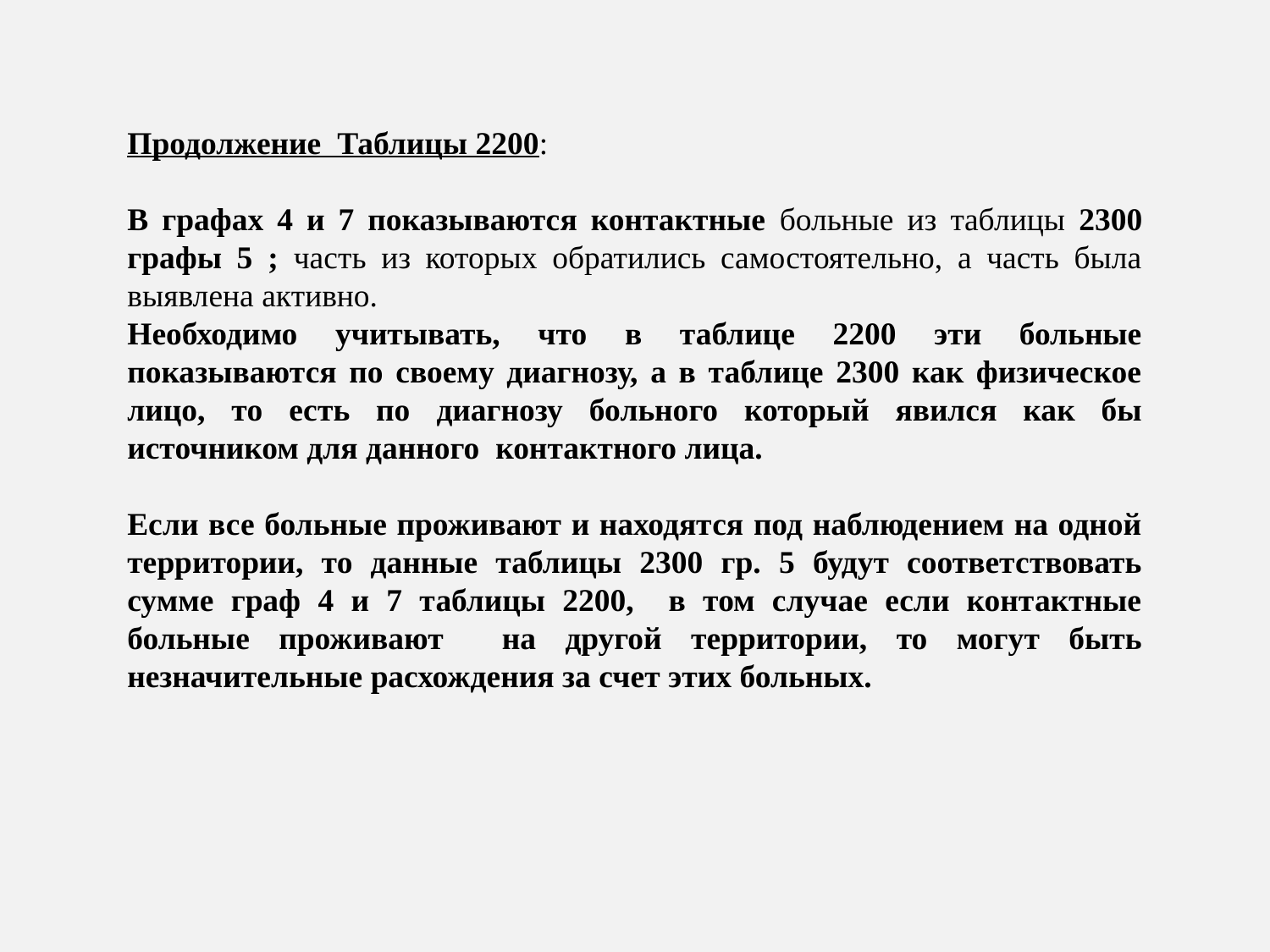

Продолжение  Таблицы 2200:

В графах 4 и 7 показываются контактные больные из таблицы 2300 графы 5 ; часть из которых обратились самостоятельно, а часть была выявлена активно.
Необходимо учитывать, что в таблице 2200 эти больные показываются по своему диагнозу, а в таблице 2300 как физическое лицо, то есть по диагнозу больного который явился как бы источником для данного  контактного лица.

Если все больные проживают и находятся под наблюдением на одной территории, то данные таблицы 2300 гр. 5 будут соответствовать сумме граф 4 и 7 таблицы 2200,  в том случае если контактные больные проживают  на другой территории, то могут быть незначительные расхождения за счет этих больных.